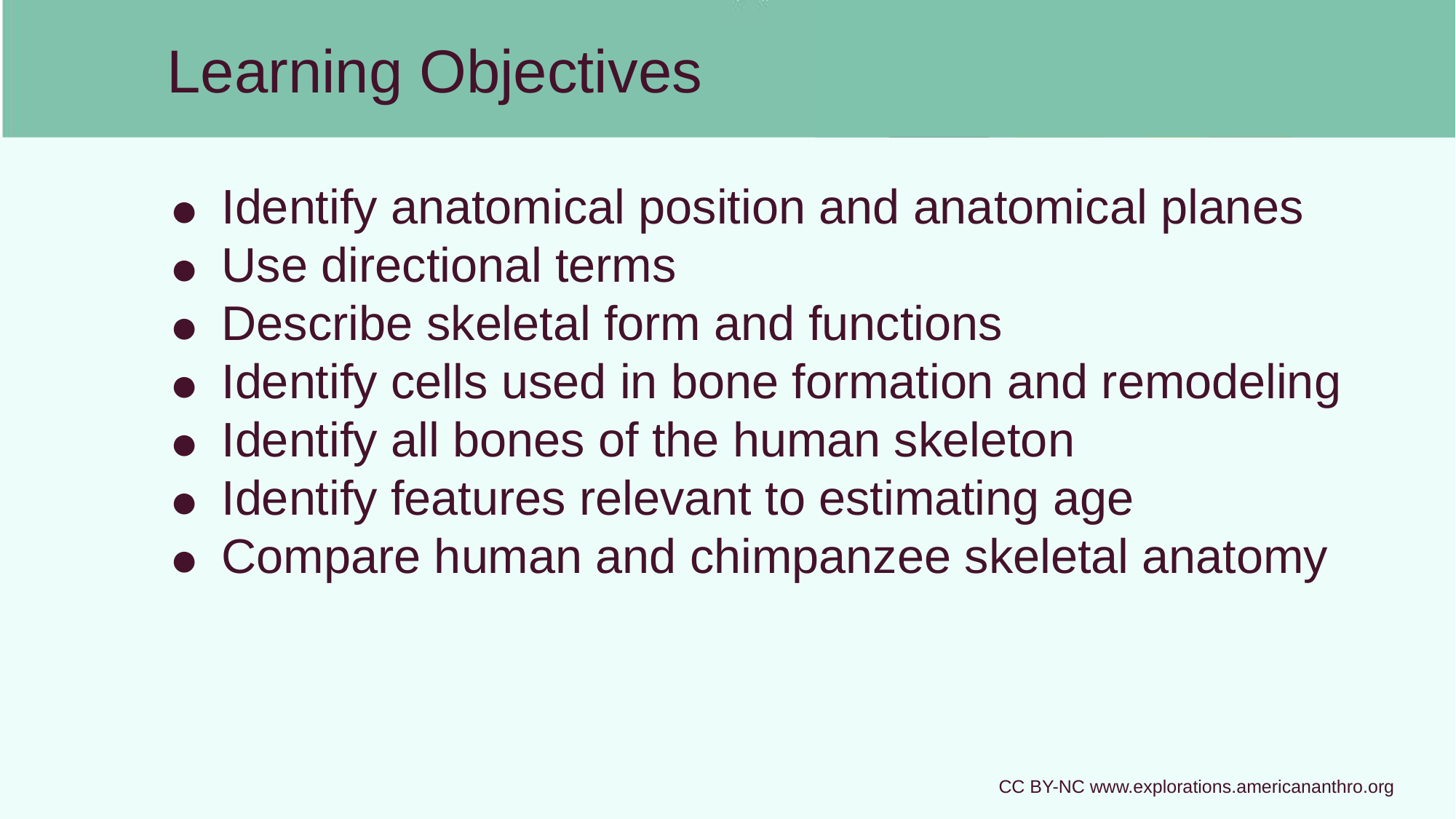

# Learning Objectives
Identify anatomical position and anatomical planes
Use directional terms
Describe skeletal form and functions
Identify cells used in bone formation and remodeling
Identify all bones of the human skeleton
Identify features relevant to estimating age
Compare human and chimpanzee skeletal anatomy